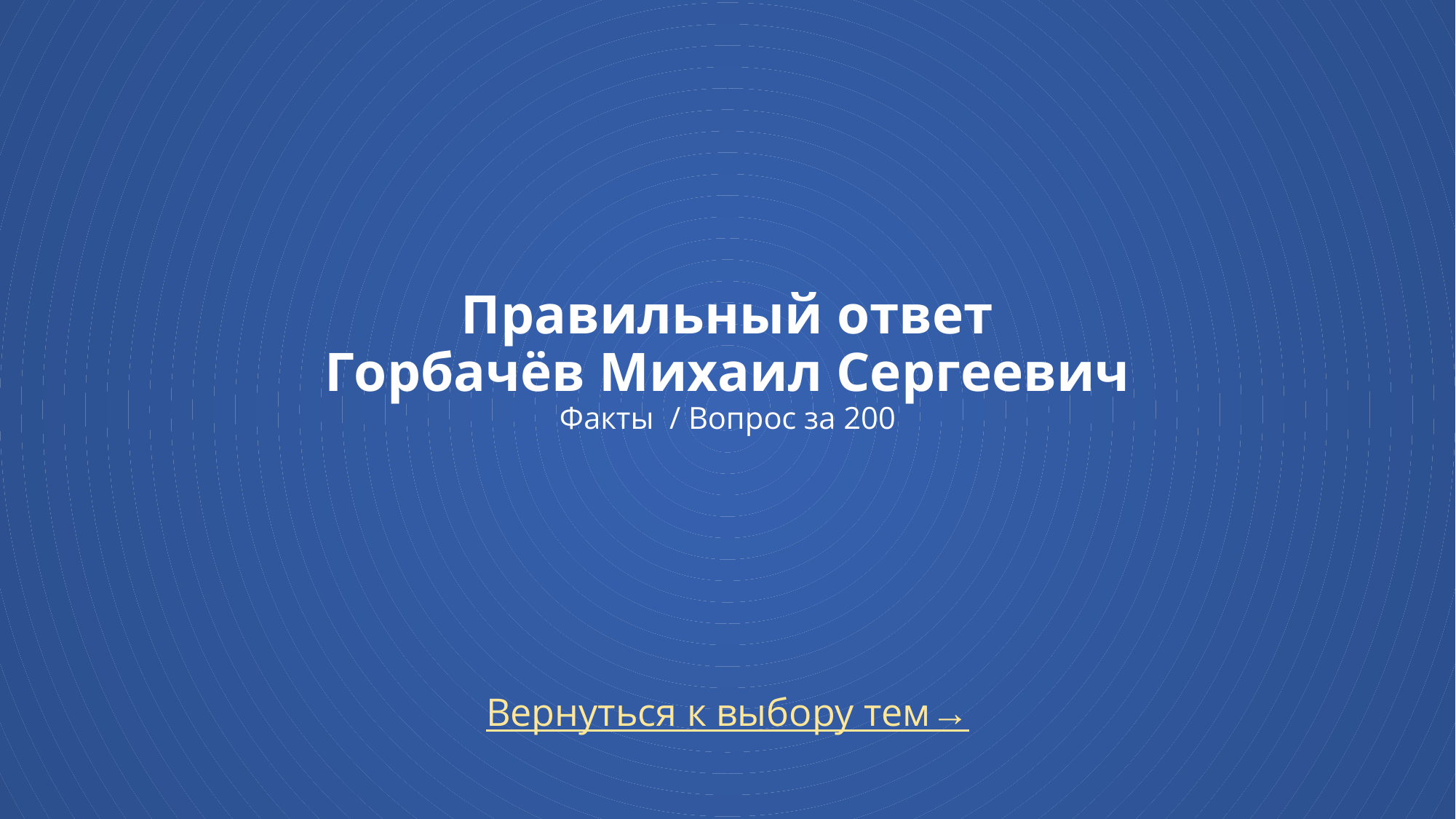

# Правильный ответ Горбачёв Михаил Сергеевич Факты  / Вопрос за 200
Вернуться к выбору тем→